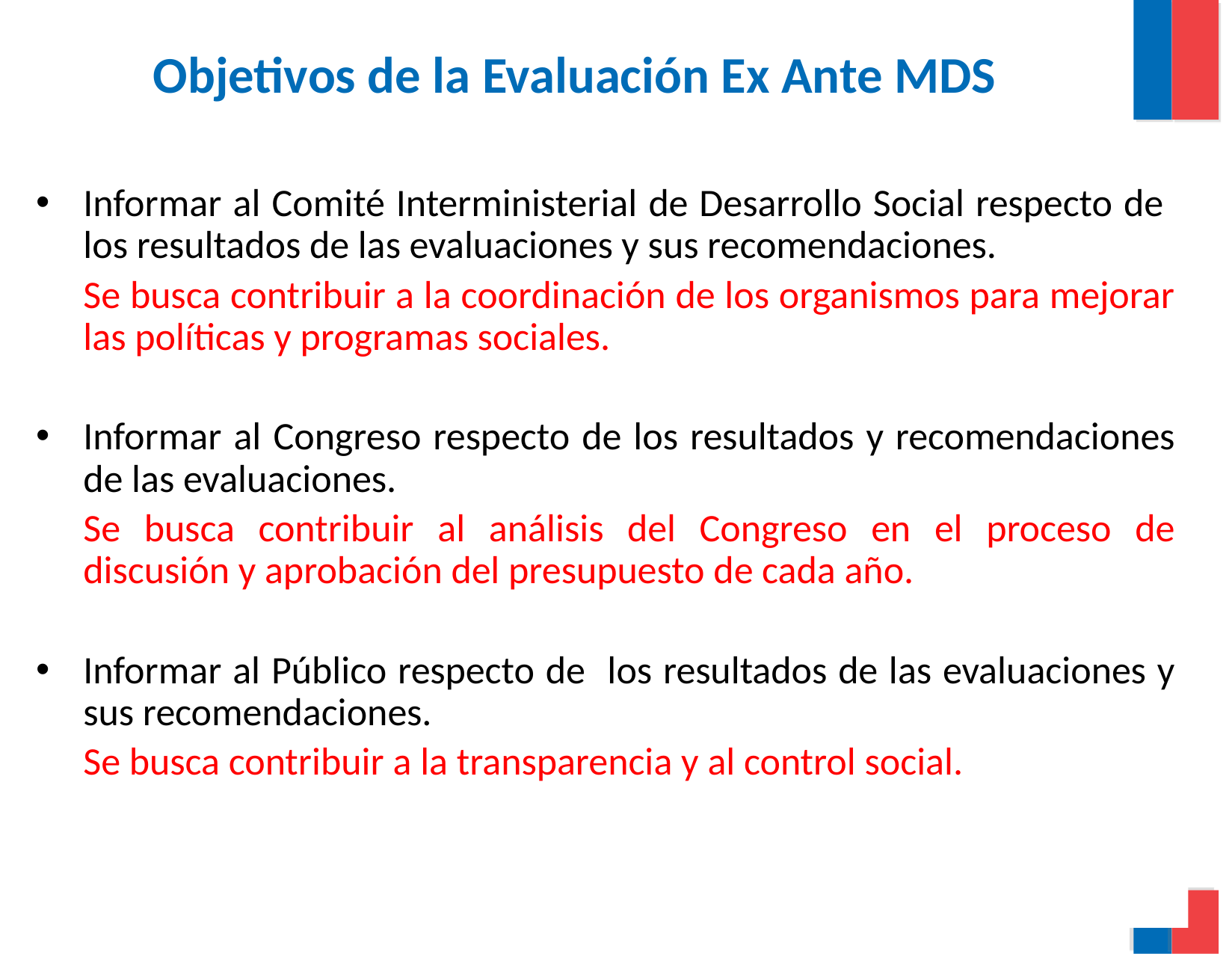

Objetivos de la Evaluación Ex Ante MDS
Informar al Comité Interministerial de Desarrollo Social respecto de  los resultados de las evaluaciones y sus recomendaciones.
	Se busca contribuir a la coordinación de los organismos para mejorar las políticas y programas sociales.

Informar al Congreso respecto de los resultados y recomendaciones de las evaluaciones.
	Se busca contribuir al análisis del Congreso en el proceso de discusión y aprobación del presupuesto de cada año.

Informar al Público respecto de  los resultados de las evaluaciones y sus recomendaciones.
	Se busca contribuir a la transparencia y al control social.